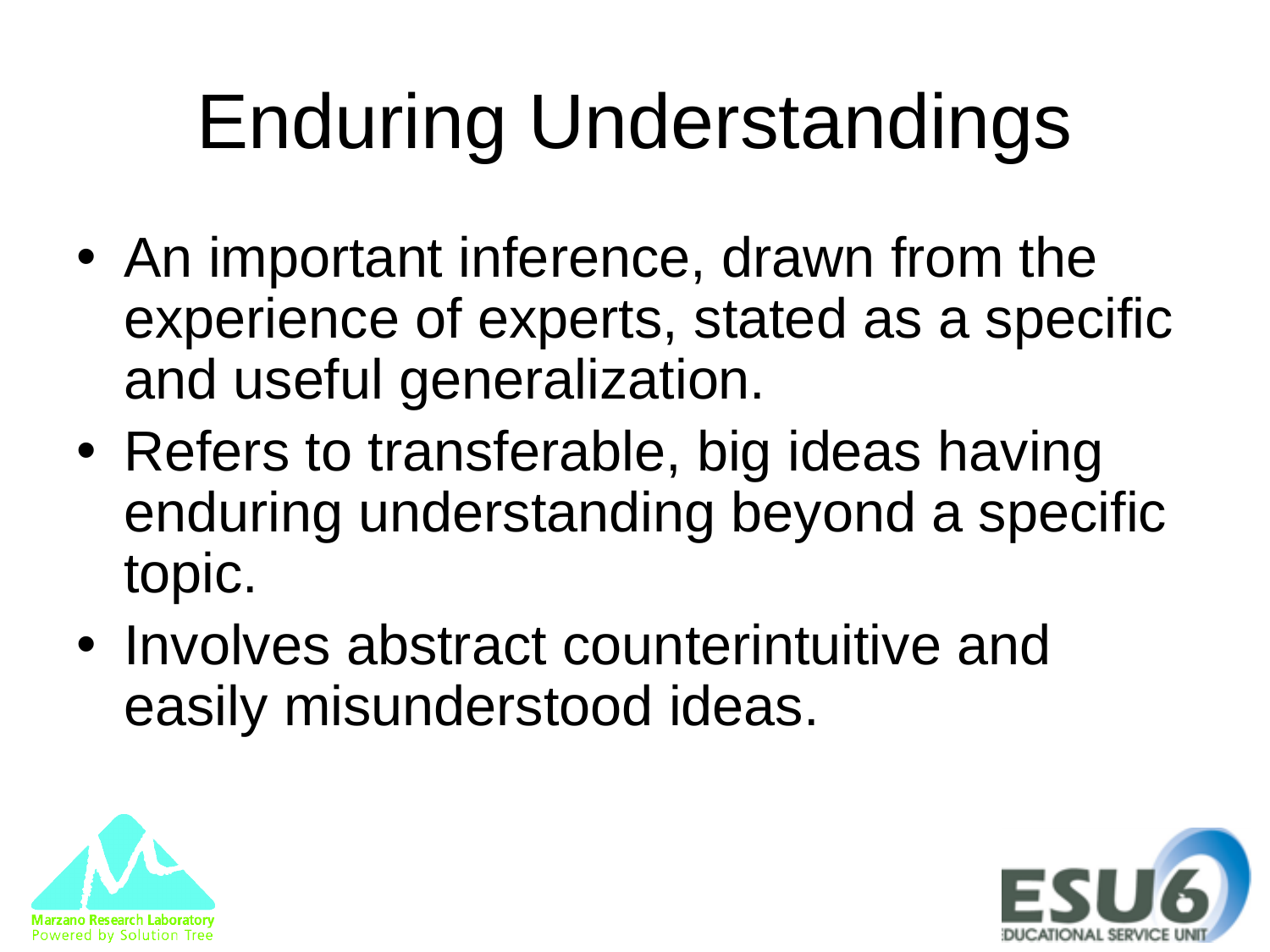

# Enduring Understandings
An important inference, drawn from the experience of experts, stated as a specific and useful generalization.
Refers to transferable, big ideas having enduring understanding beyond a specific topic.
Involves abstract counterintuitive and easily misunderstood ideas.